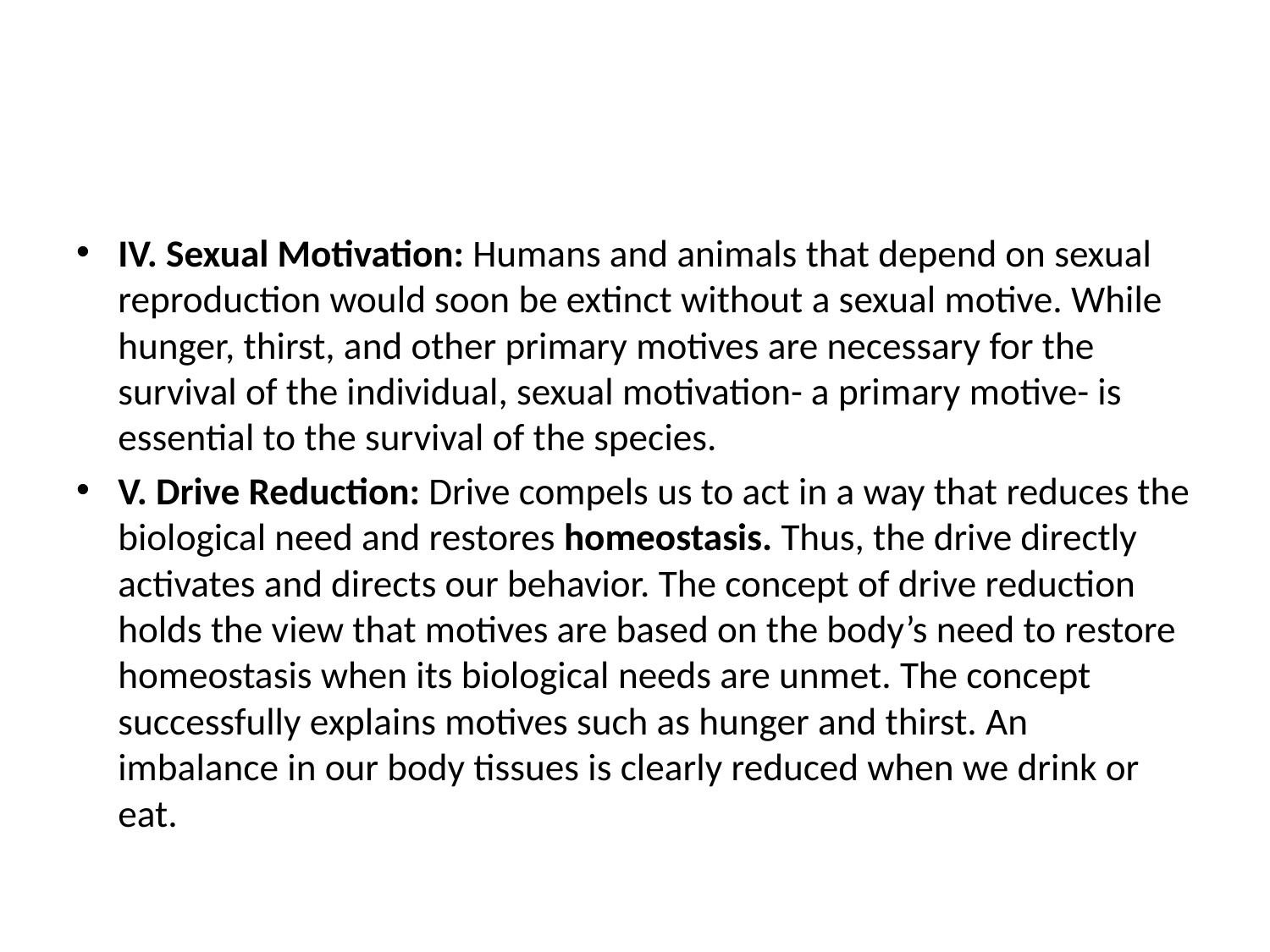

#
IV. Sexual Motivation: Humans and animals that depend on sexual reproduction would soon be extinct without a sexual motive. While hunger, thirst, and other primary motives are necessary for the survival of the individual, sexual motivation- a primary motive- is essential to the survival of the species.
V. Drive Reduction: Drive compels us to act in a way that reduces the biological need and restores homeostasis. Thus, the drive directly activates and directs our behavior. The concept of drive reduction holds the view that motives are based on the body’s need to restore homeostasis when its biological needs are unmet. The concept successfully explains motives such as hunger and thirst. An imbalance in our body tissues is clearly reduced when we drink or eat.